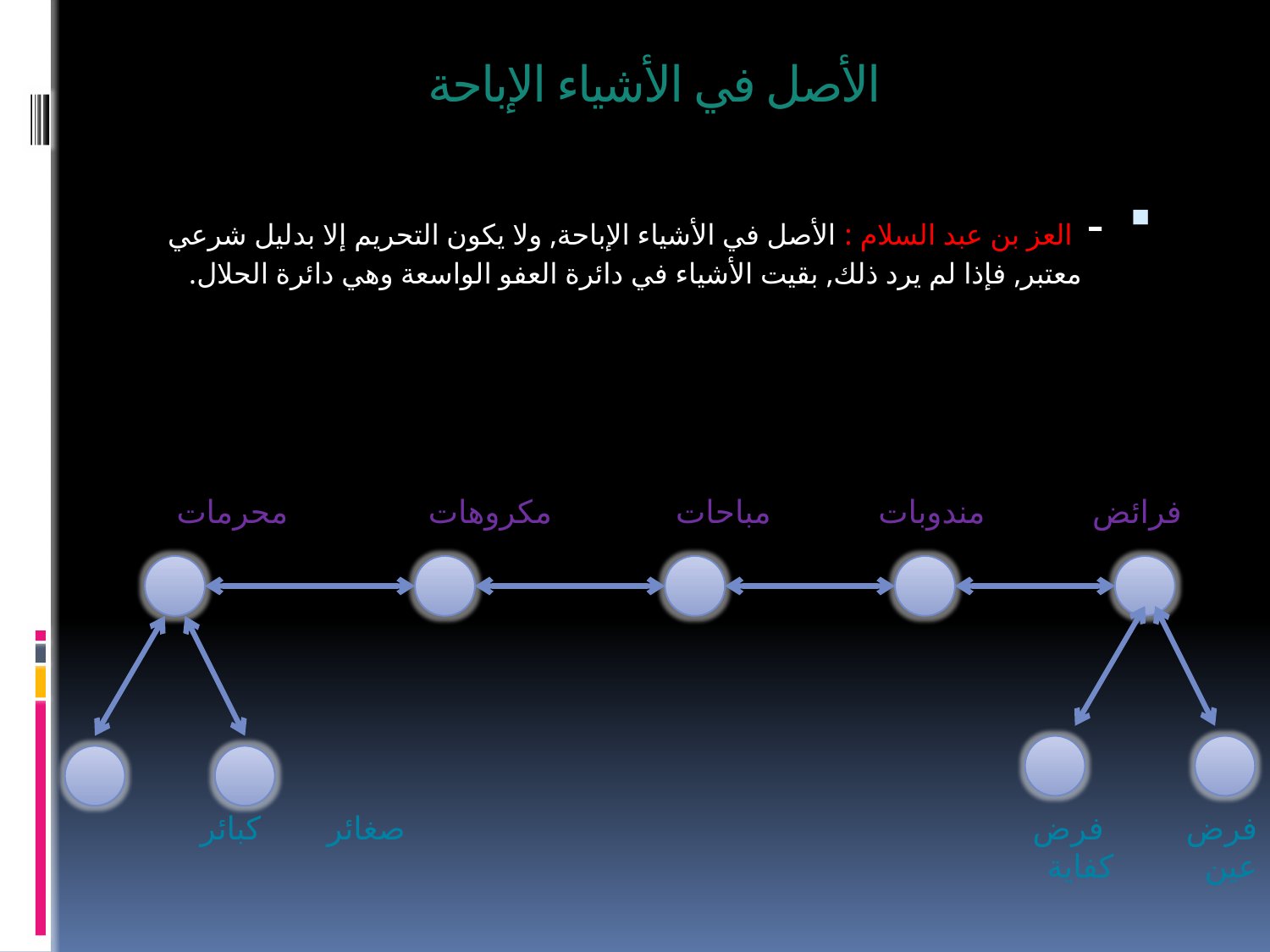

# الأصل في الأشياء الإباحة
- العز بن عبد السلام : الأصل في الأشياء الإباحة, ولا يكون التحريم إلا بدليل شرعي معتبر, فإذا لم يرد ذلك, بقيت الأشياء في دائرة العفو الواسعة وهي دائرة الحلال.
فرائض             مندوبات             مباحات               مكروهات                 محرمات

فرض          فرض                                                                            صغائر        كبائر
عين           كفاية